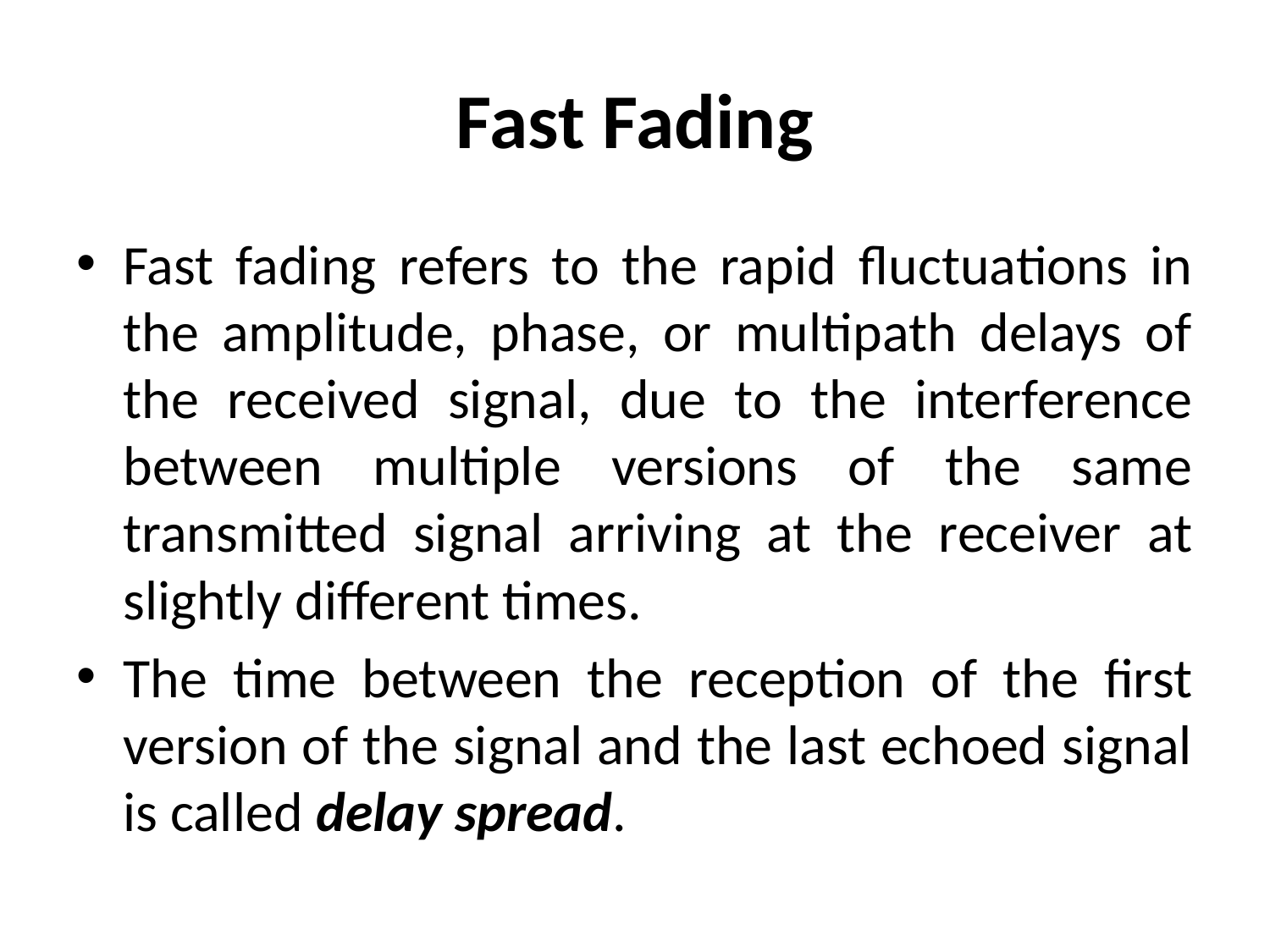

# Fast Fading
Fast fading refers to the rapid fluctuations in the amplitude, phase, or multipath delays of the received signal, due to the interference between multiple versions of the same transmitted signal arriving at the receiver at slightly different times.
The time between the reception of the first version of the signal and the last echoed signal is called delay spread.